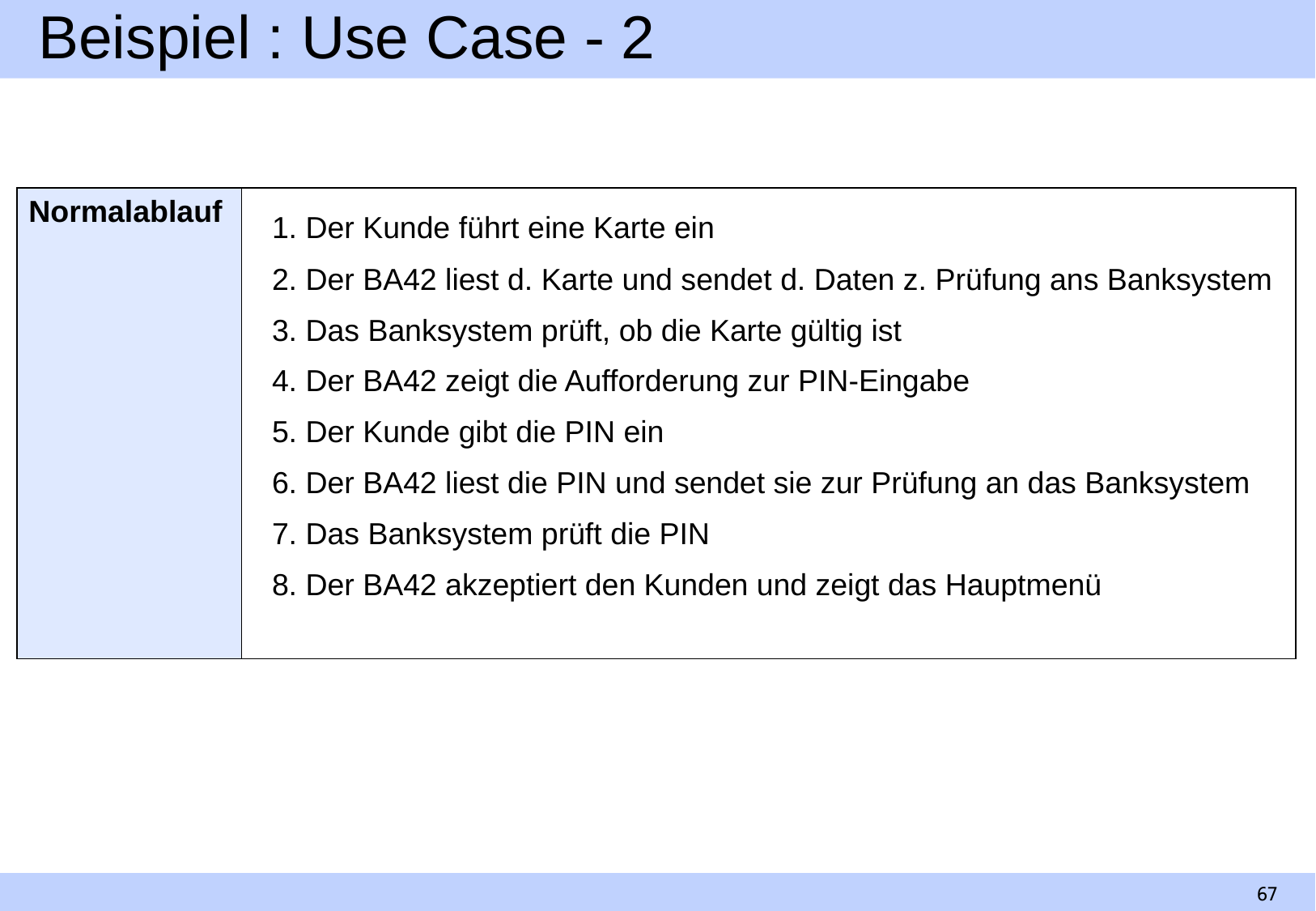

# Beispiel : Use Case - 2
| Normalablauf | 1. Der Kunde führt eine Karte ein 2. Der BA42 liest d. Karte und sendet d. Daten z. Prüfung ans Banksystem 3. Das Banksystem prüft, ob die Karte gültig ist 4. Der BA42 zeigt die Aufforderung zur PIN-Eingabe 5. Der Kunde gibt die PIN ein 6. Der BA42 liest die PIN und sendet sie zur Prüfung an das Banksystem 7. Das Banksystem prüft die PIN 8. Der BA42 akzeptiert den Kunden und zeigt das Hauptmenü |
| --- | --- |
67